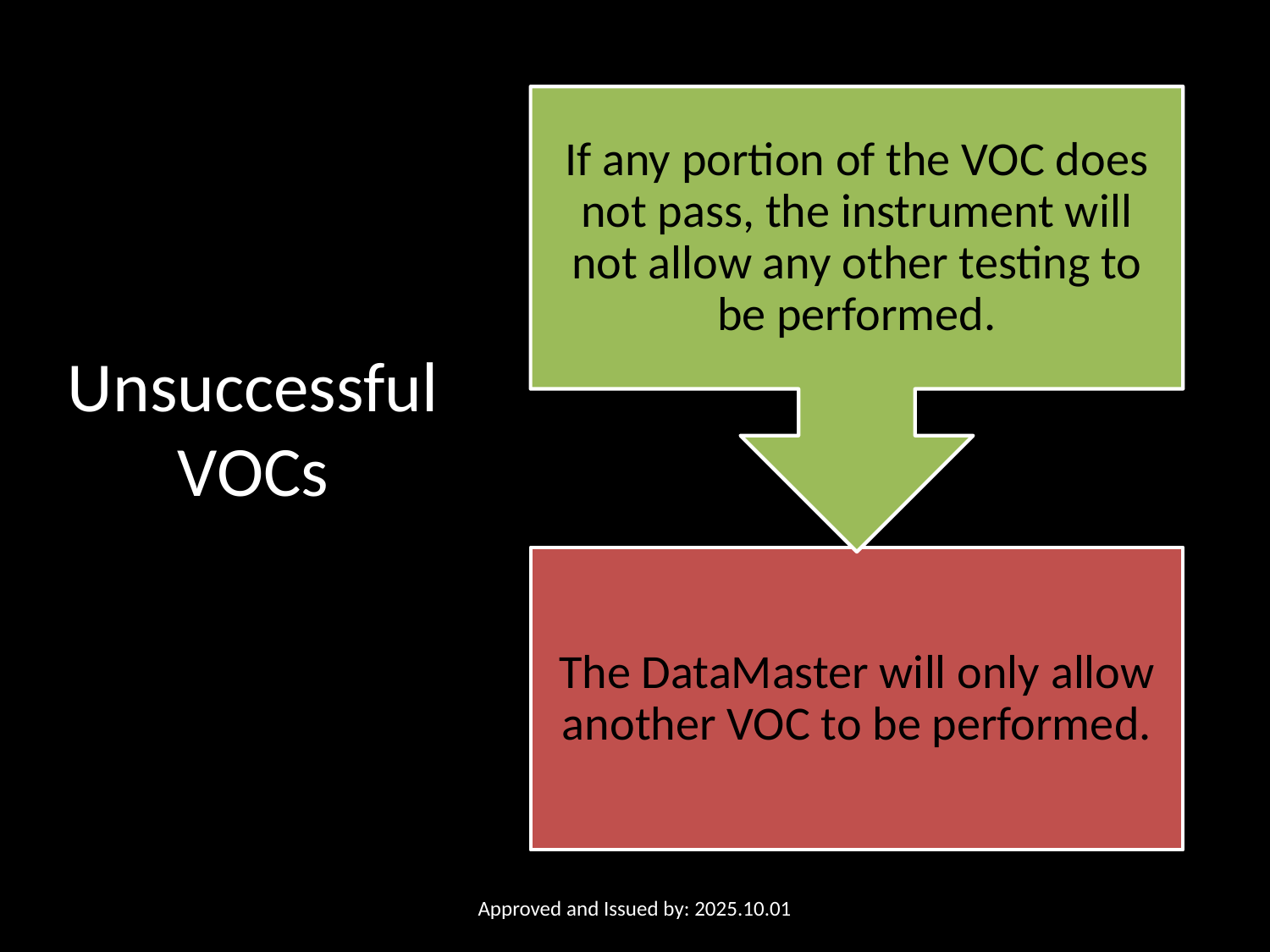

# Unsuccessful VOCs
The DataMaster will only allow another VOC to be performed.
If any portion of the VOC does not pass, the instrument will not allow any other testing to be performed.
Approved and Issued by: 2025.10.01